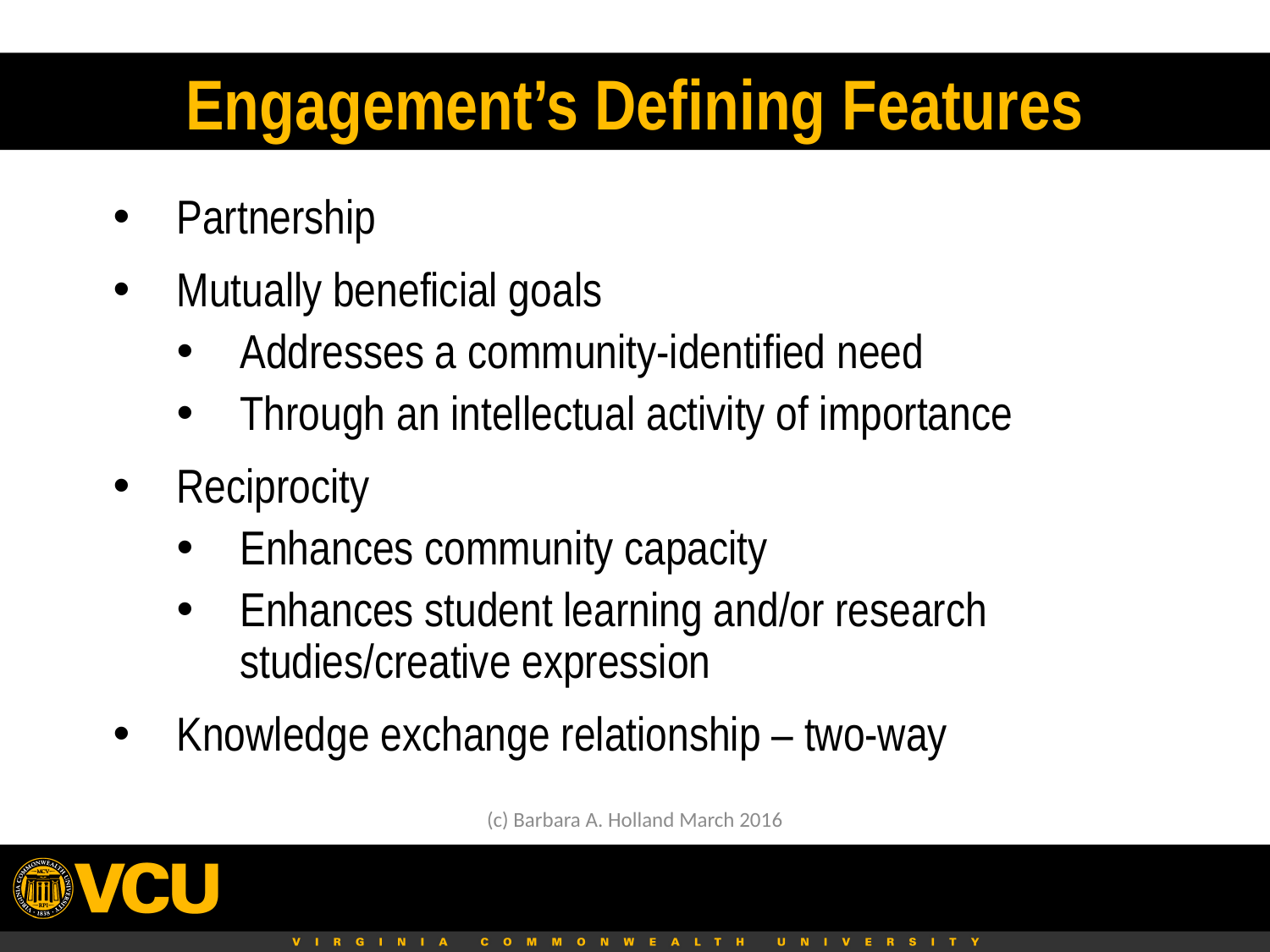

Engagement’s Defining Features
Partnership
Mutually beneficial goals
Addresses a community-identified need
Through an intellectual activity of importance
Reciprocity
Enhances community capacity
Enhances student learning and/or research studies/creative expression
Knowledge exchange relationship – two-way
(c) Barbara A. Holland March 2016